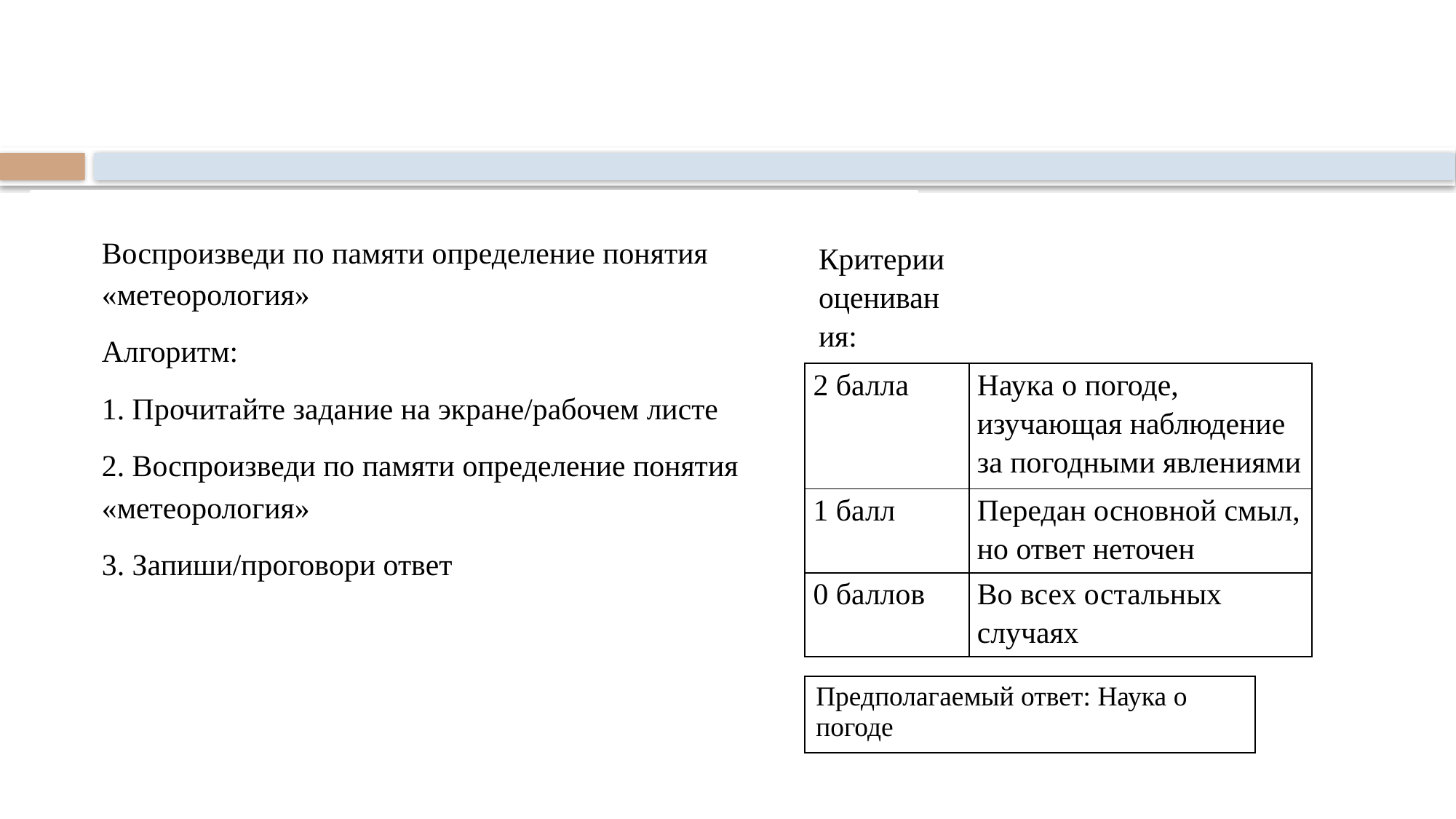

#

Воспроизведи по памяти определение понятия «метеорология»
Алгоритм:
1. Прочитайте задание на экране/рабочем листе
2. Воспроизведи по памяти определение понятия «метеорология»
3. Запиши/проговори ответ

| Критерии оценивания: |  |
| --- | --- |
| 2 балла | Наука о погоде, изучающая наблюдение за погодными явлениями |
| 1 балл | Передан основной смыл, но ответ неточен |
| 0 баллов | Во всех остальных случаях |
| Предполагаемый ответ: Наука о погоде |
| --- |